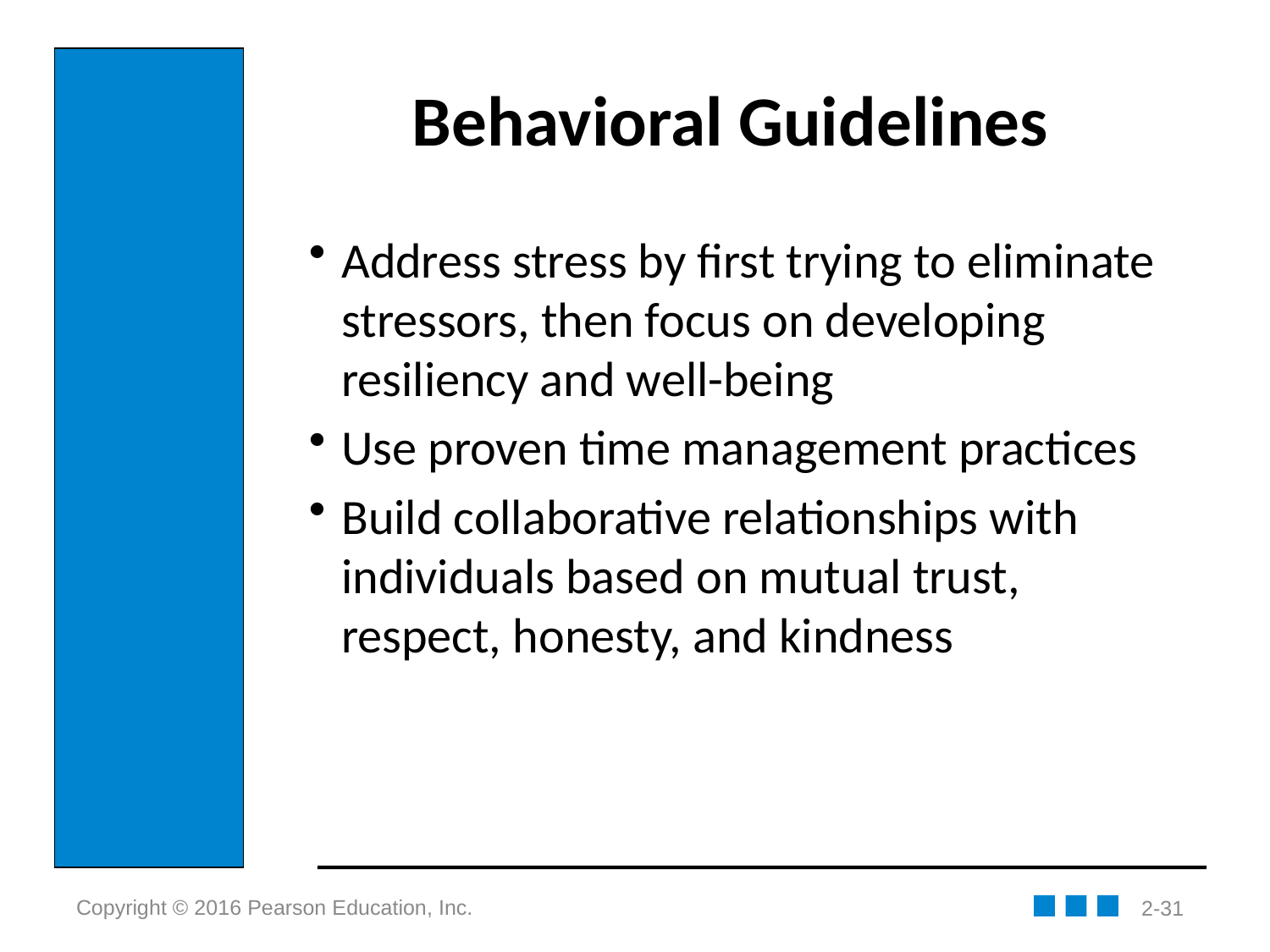

# Behavioral Guidelines

Address stress by first trying to eliminate stressors, then focus on developing resiliency and well-being
Use proven time management practices
Build collaborative relationships with individuals based on mutual trust, respect, honesty, and kindness

2-31
Copyright © 2016 Pearson Education, Inc.